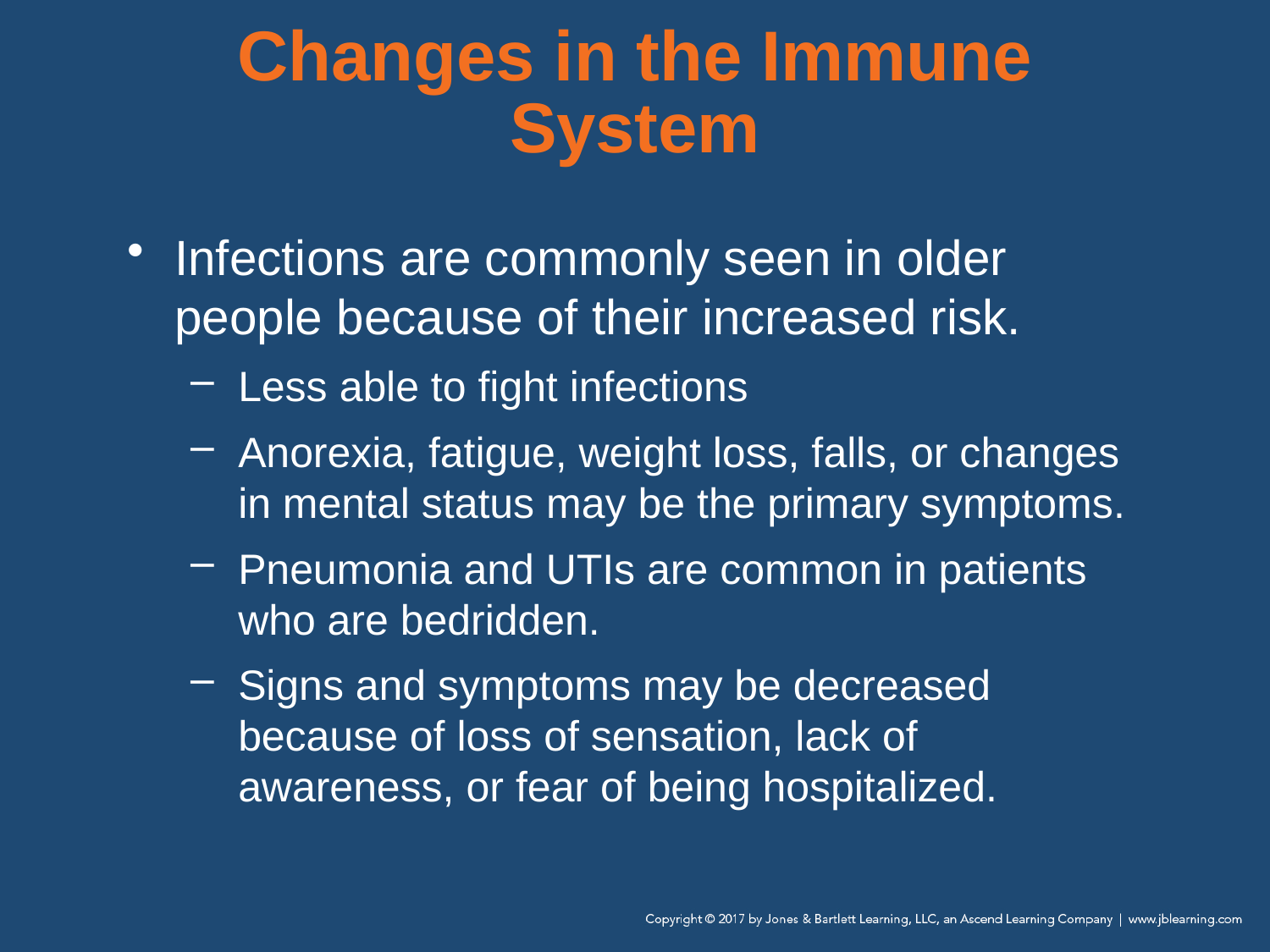

# Changes in the Immune System
Infections are commonly seen in older people because of their increased risk.
Less able to fight infections
Anorexia, fatigue, weight loss, falls, or changes in mental status may be the primary symptoms.
Pneumonia and UTIs are common in patients who are bedridden.
Signs and symptoms may be decreased because of loss of sensation, lack of awareness, or fear of being hospitalized.